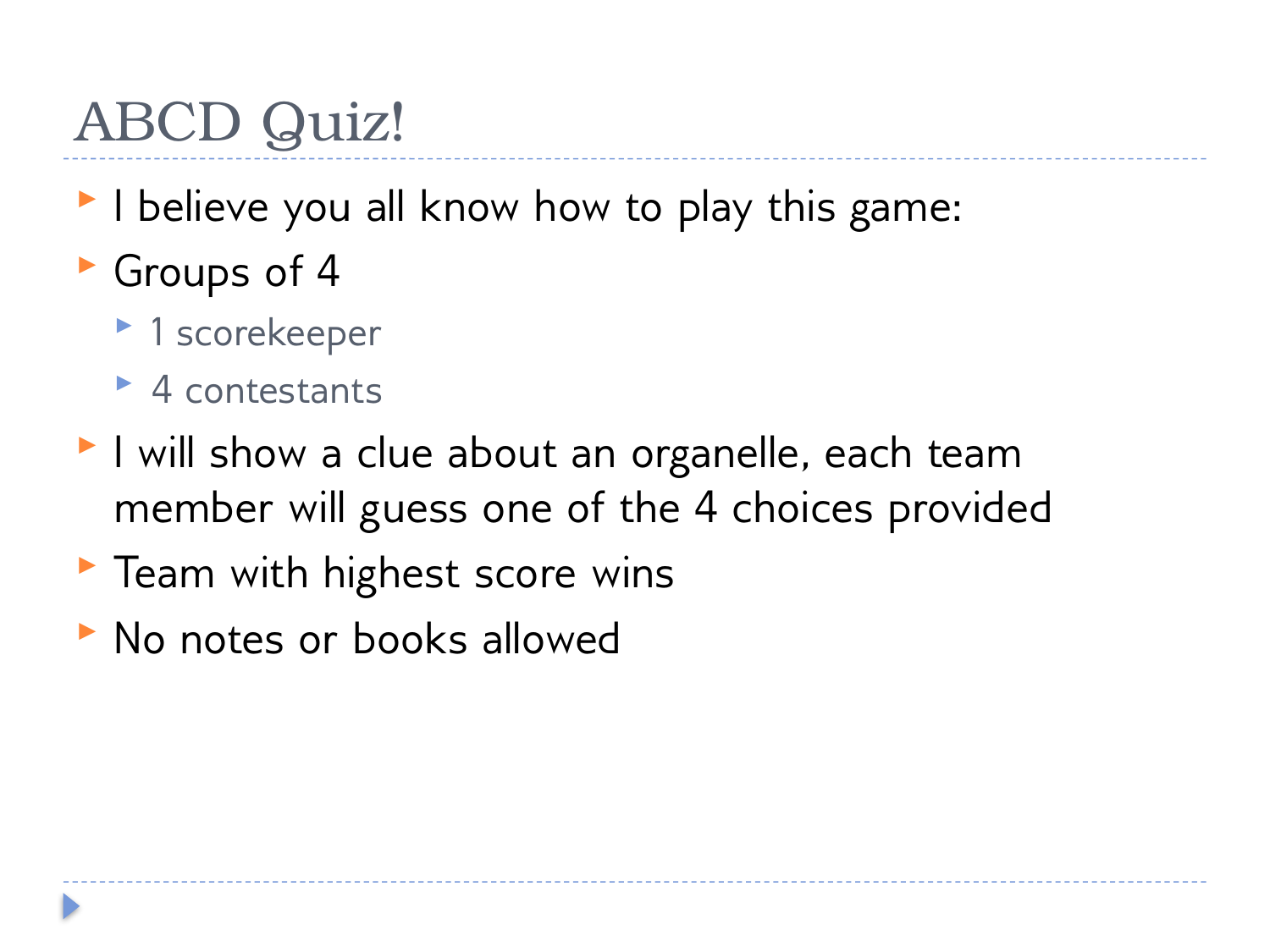

# ABCD Quiz!
I believe you all know how to play this game:
Groups of 4
1 scorekeeper
4 contestants
I will show a clue about an organelle, each team member will guess one of the 4 choices provided
Team with highest score wins
No notes or books allowed